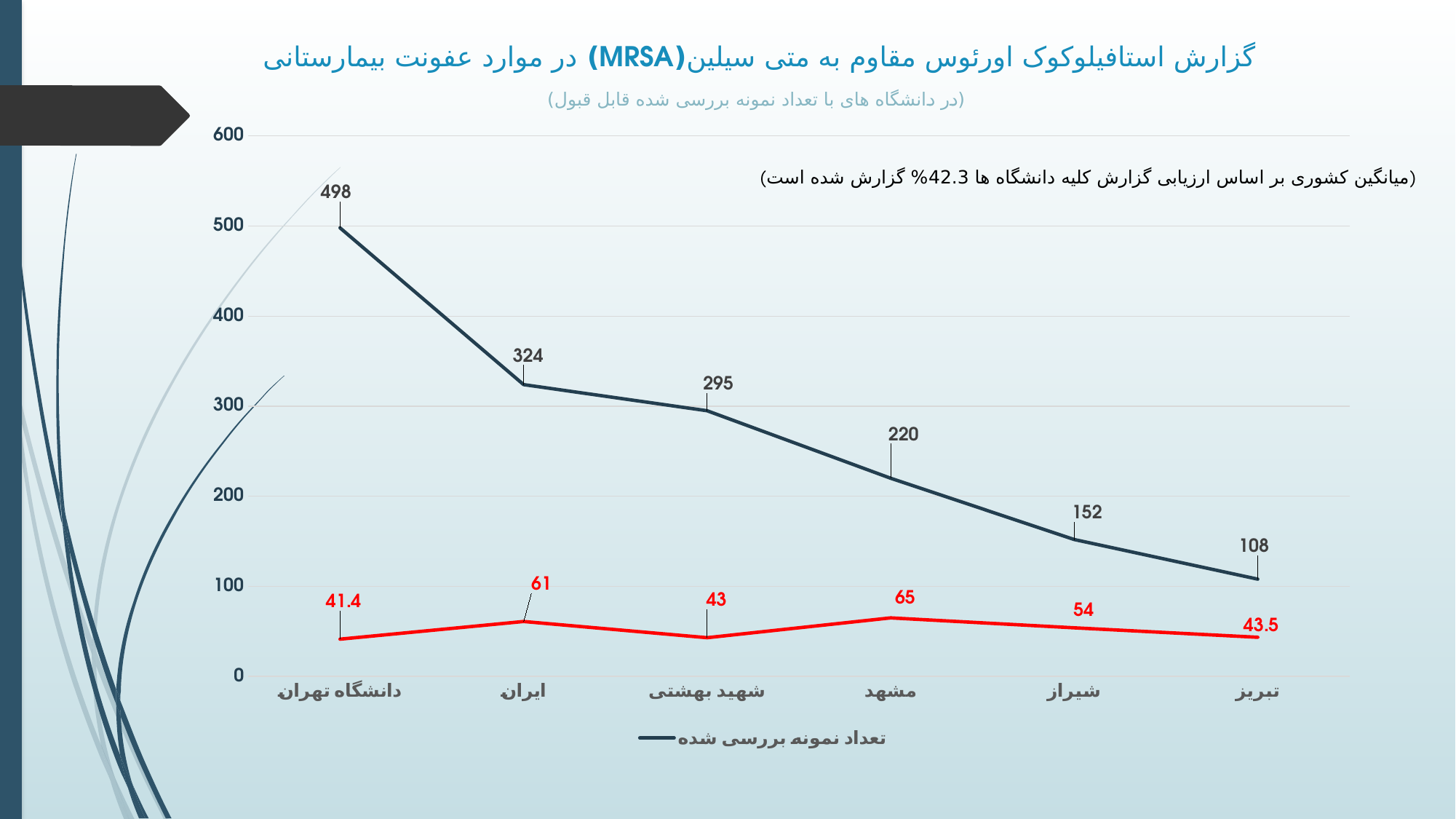

# گزارش استافیلوکوک اورئوس مقاوم به متی سیلین(MRSA) در موارد عفونت بیمارستانی (در دانشگاه های با تعداد نمونه بررسی شده قابل قبول)

### Chart

| Category | تعداد نمونه بررسی شده | درصد مقاومت |
|---|---|---|
| دانشگاه تهران | 498.0 | 41.4 |
| ایران | 324.0 | 61.0 |
| شهید بهشتی | 295.0 | 43.0 |
| مشهد | 220.0 | 65.0 |
| شیراز | 152.0 | 54.0 |
| تبریز | 108.0 | 43.5 |
(میانگین کشوری بر اساس ارزیابی گزارش کلیه دانشگاه ها 42.3% گزارش شده است)